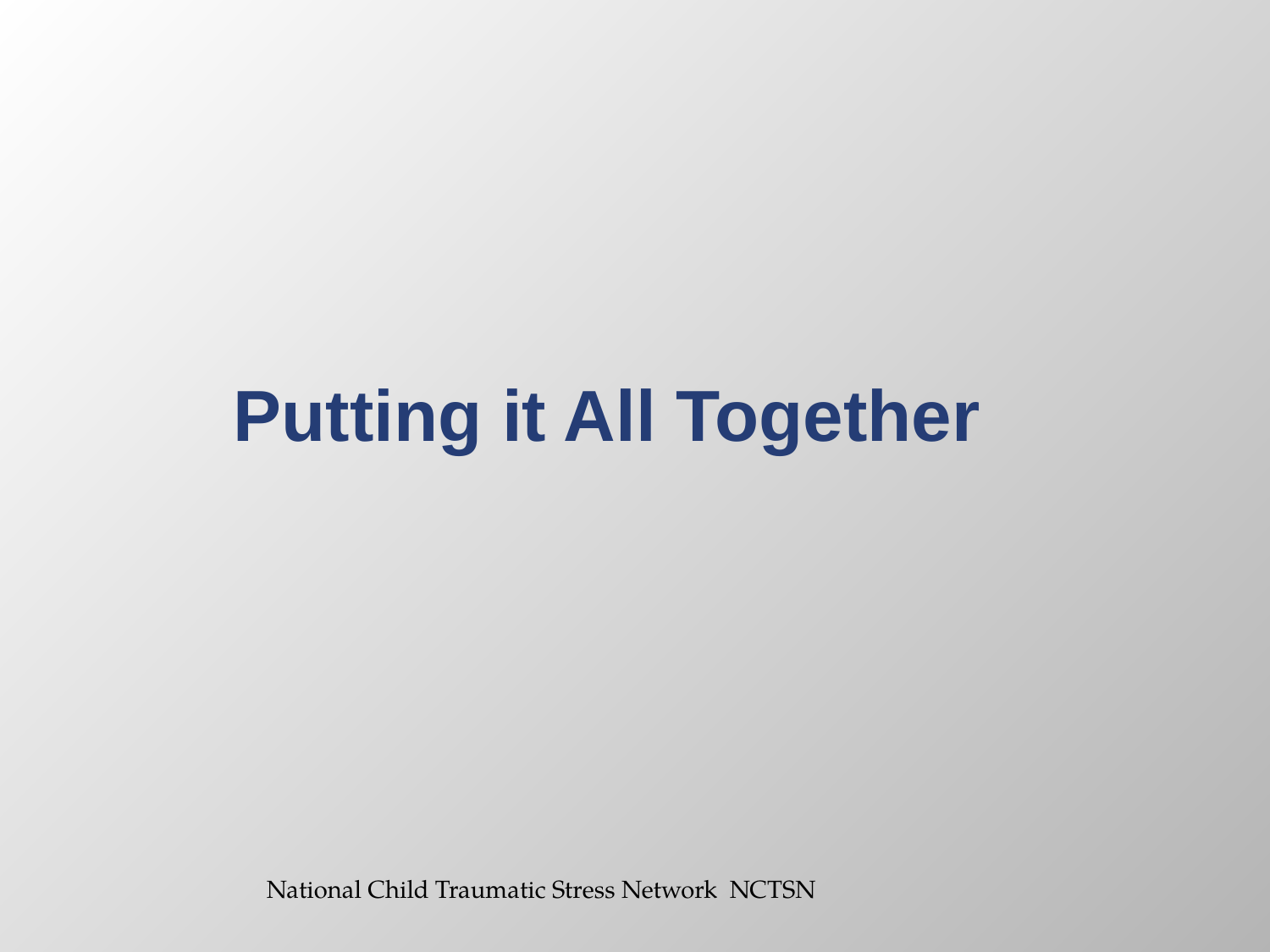

# Putting it All Together
National Child Traumatic Stress Network  NCTSN